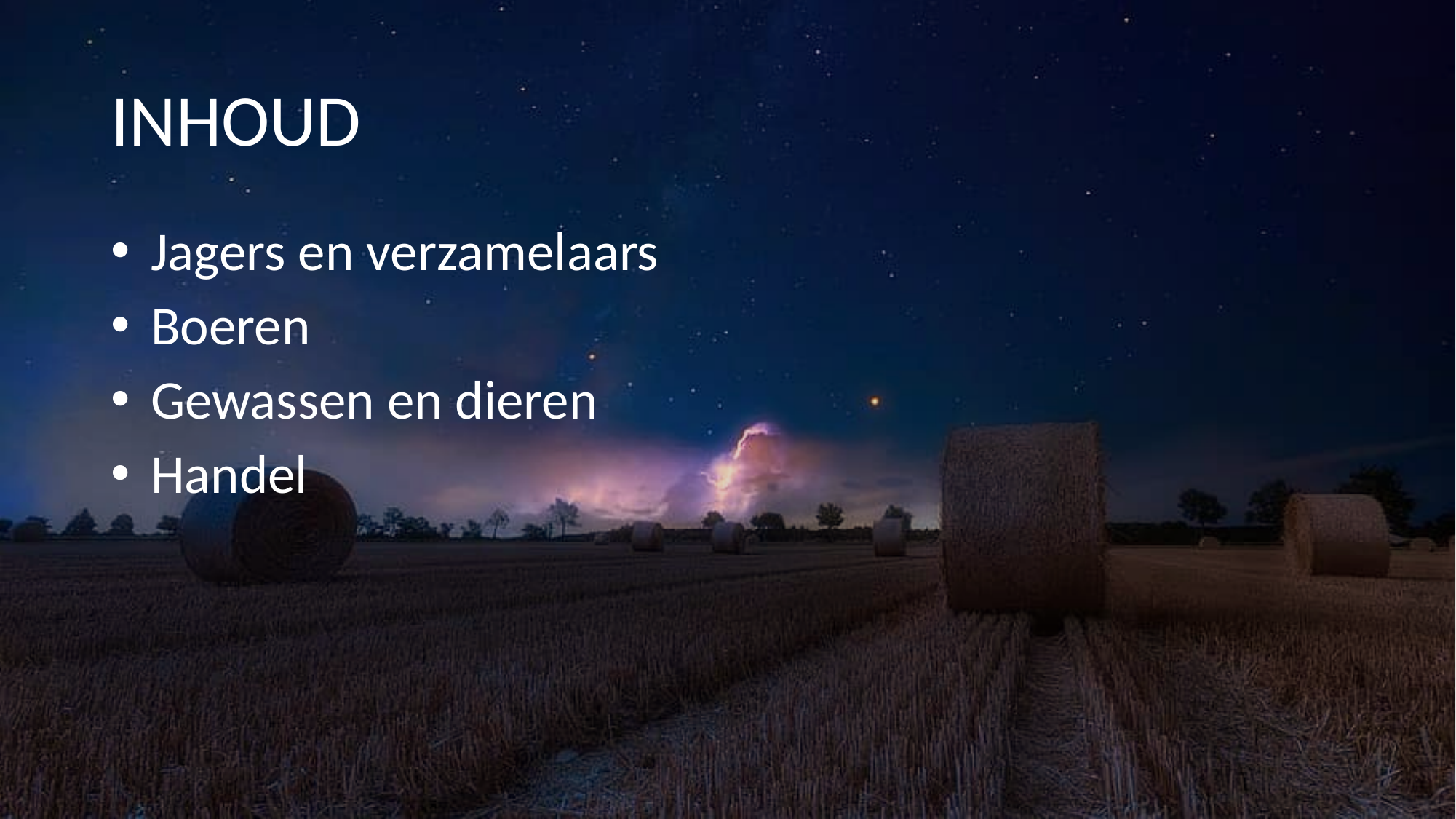

# INHOUD
 Jagers en verzamelaars
 Boeren
 Gewassen en dieren
 Handel